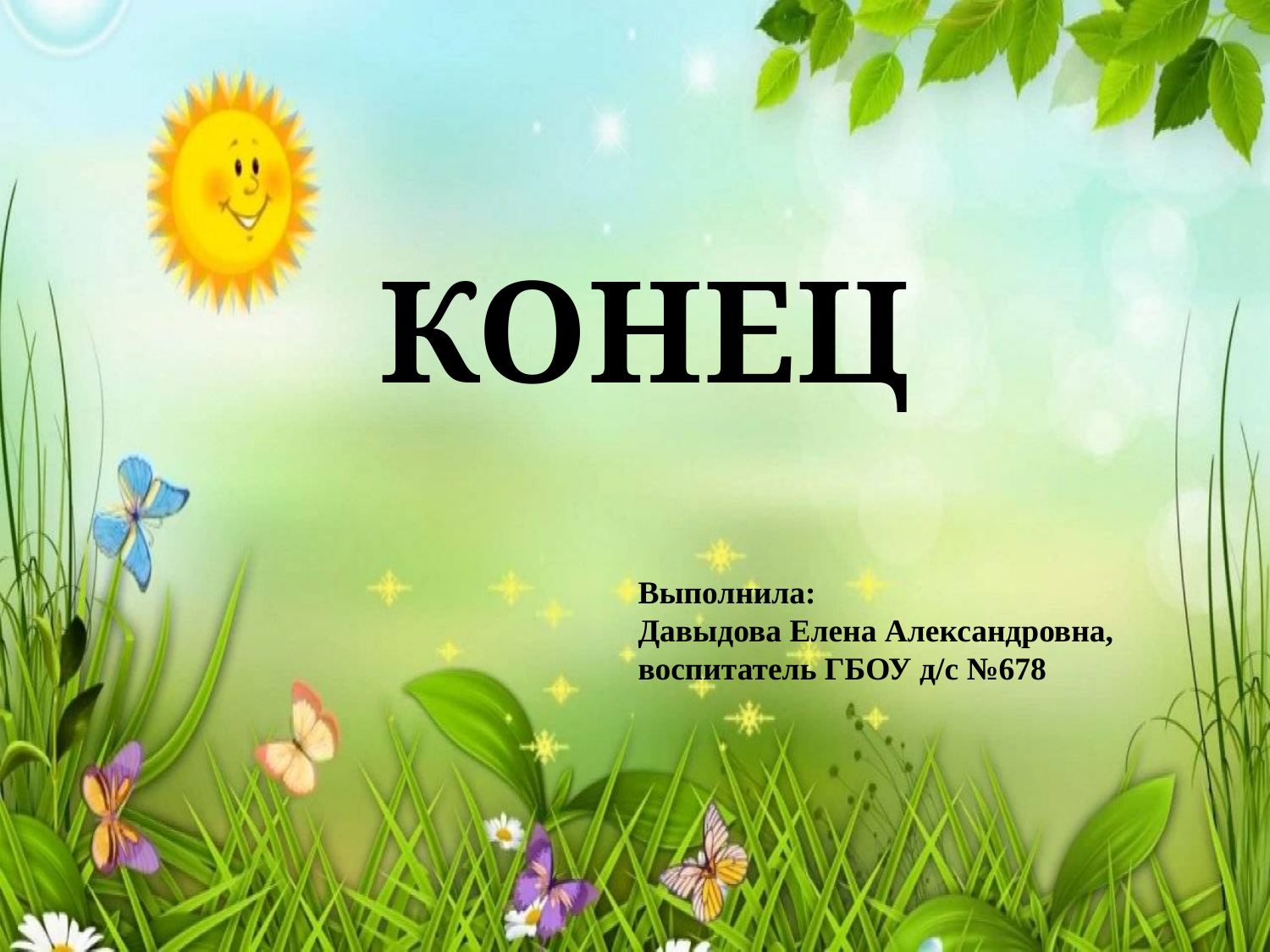

КОНЕЦ

Выполнила:
Давыдова Елена Александровна, воспитатель ГБОУ д/с №678